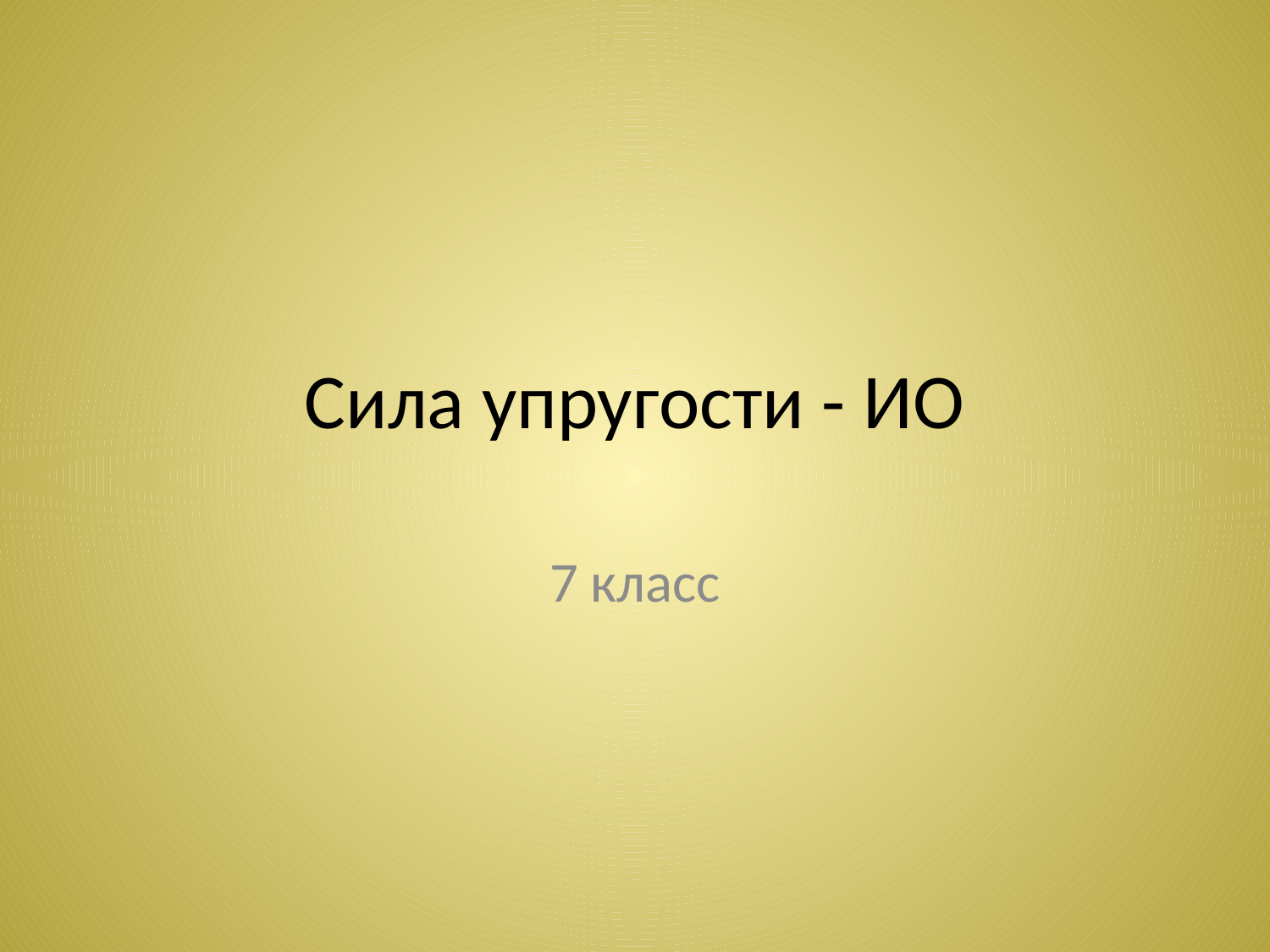

# Сила упругости - ИО
7 класс